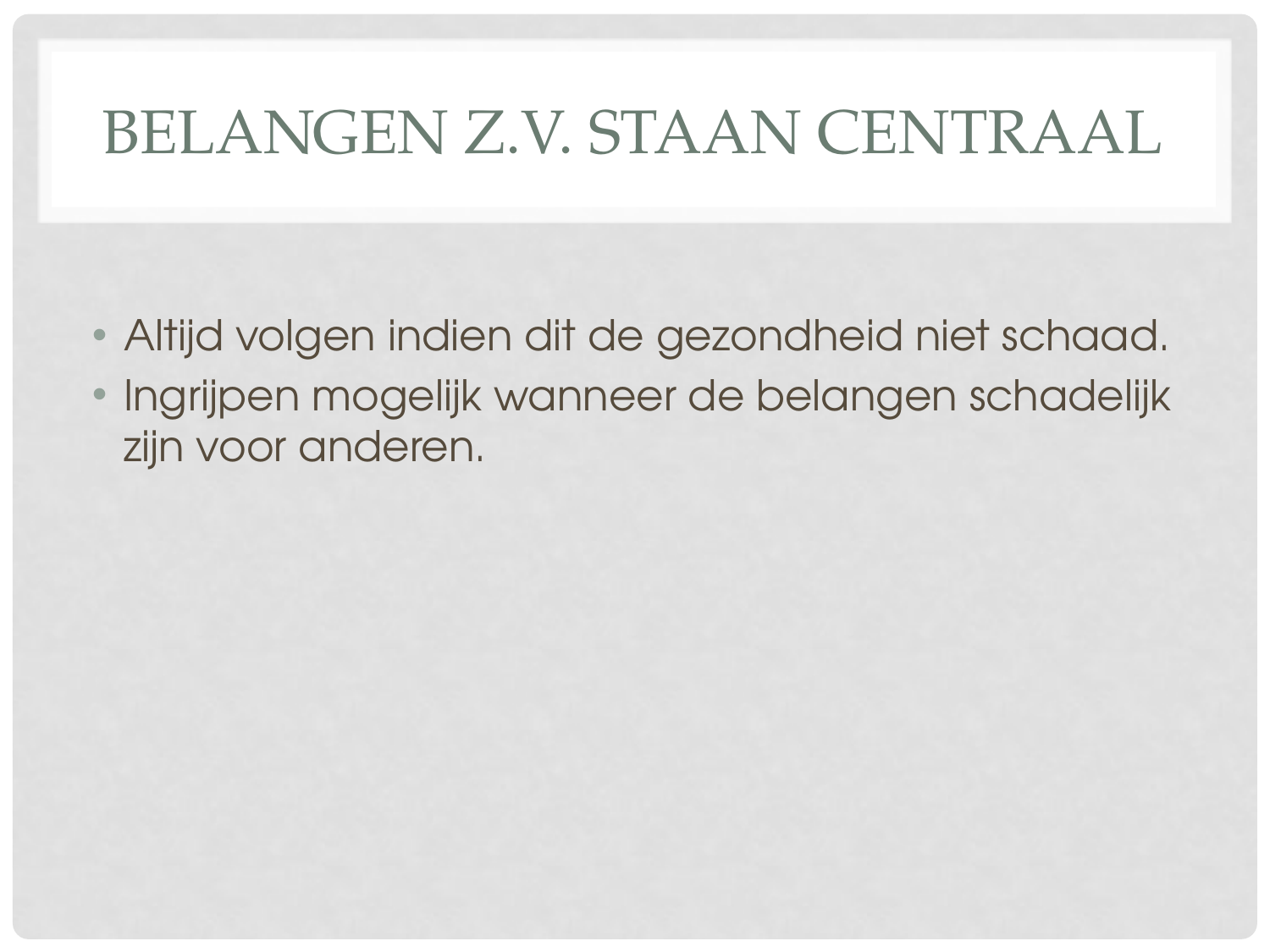

# Belangen z.v. staan centraal

Altijd volgen indien dit de gezondheid niet schaad.
Ingrijpen mogelijk wanneer de belangen schadelijk zijn voor anderen.